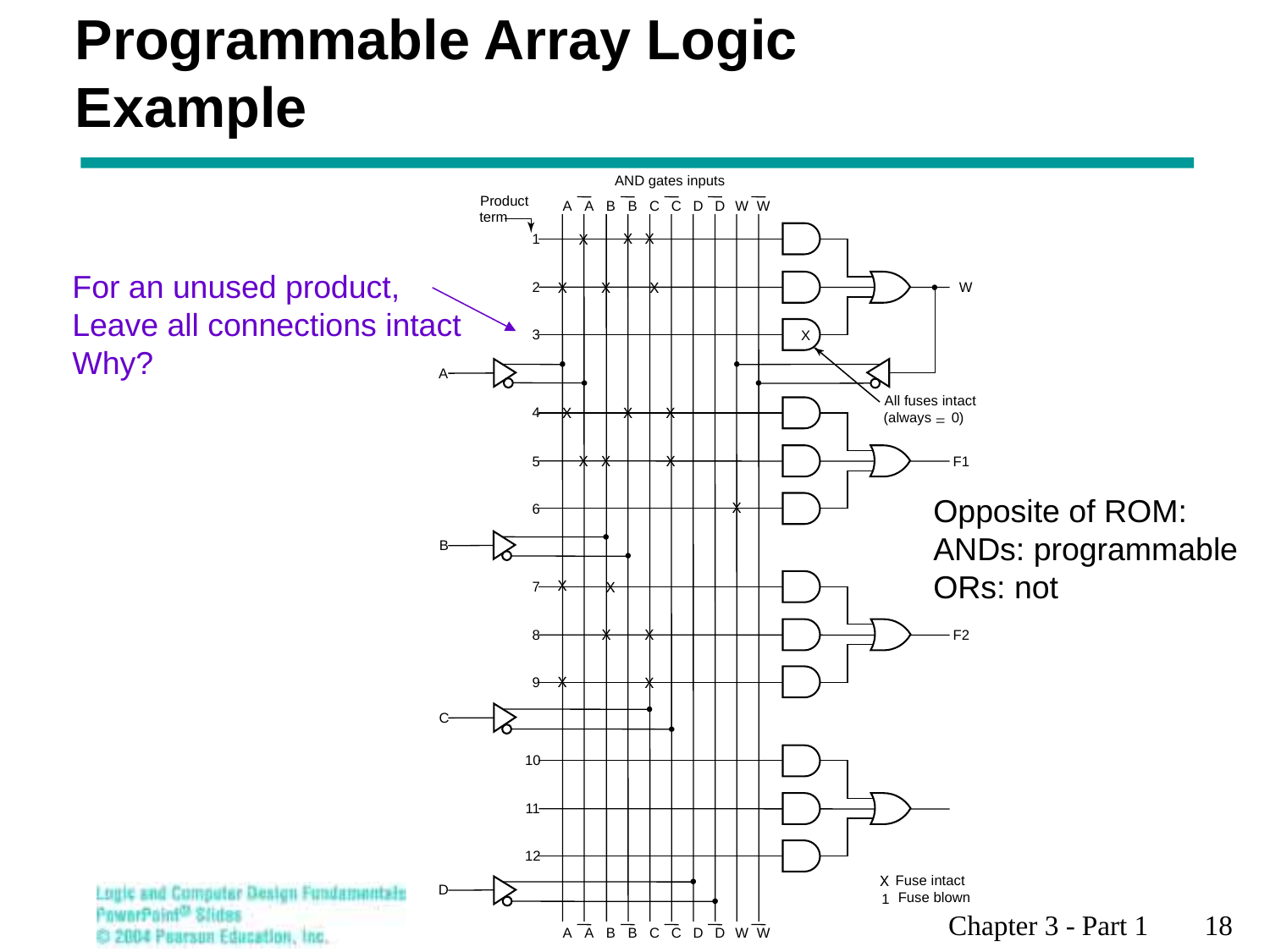

# Programmable Array Logic Example
AND gates inputs
Product
A

A
B

B
C

C
D

D
W

W
term

1

2
W

3
X

A

All fuses intact

4
(always
 0)
5

5
F1

6

B

7

8
F2

9

C

10

11

12
Fuse intact
X

D

Fuse blown

1

A
A
B
B
C
C
D
D
W
W

X
X
X
For an unused product,
Leave all connections intact
Why?
X
X
X

X
X
X
=
X
X
X
Opposite of ROM:
ANDs: programmable
ORs: not
X
X
X
X
X
X
X
Chapter 3 - Part 1        18